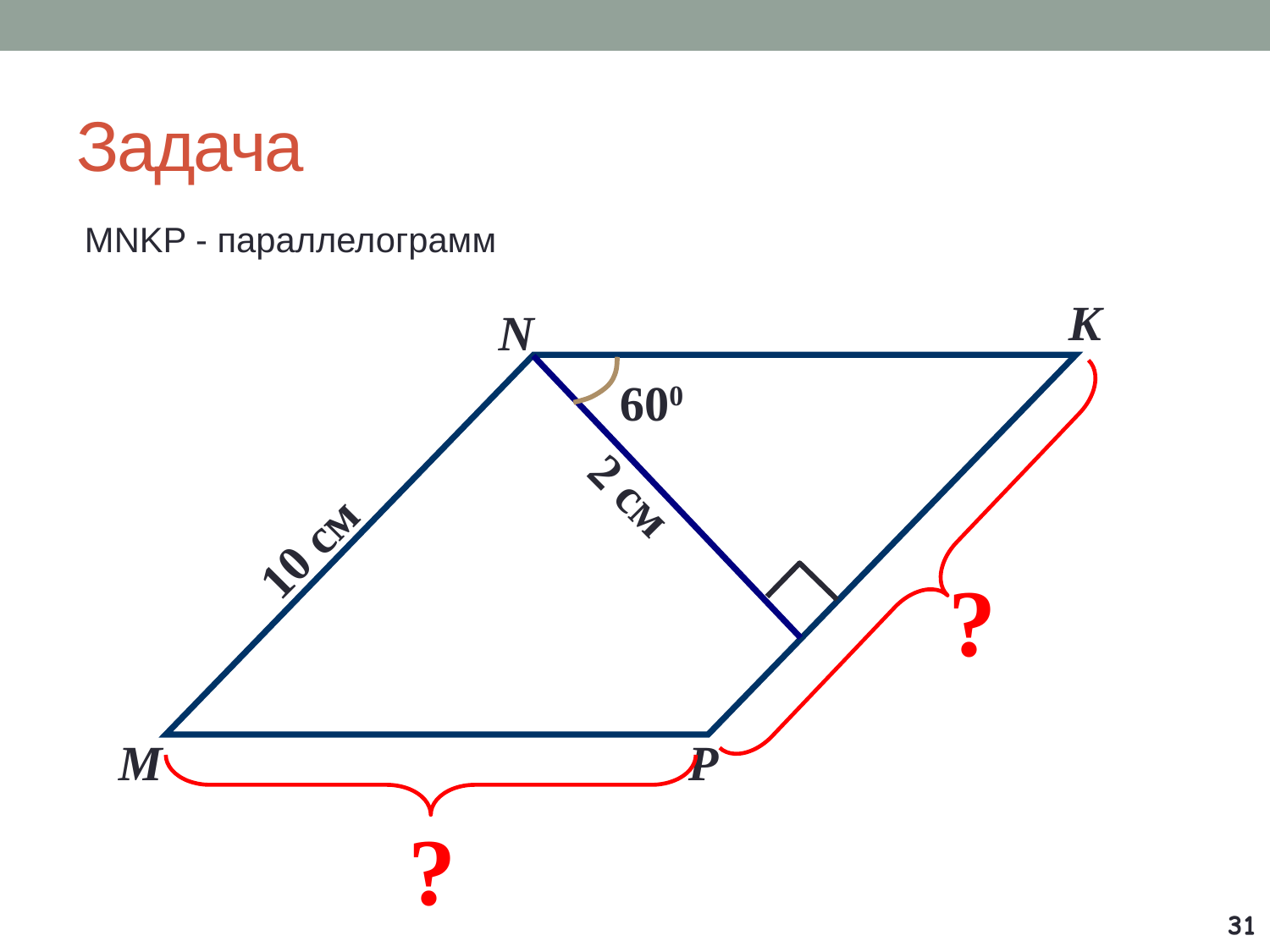

# Задача
MNKP - параллелограмм
K
N

600
2 см
10 см

?

М
P
?